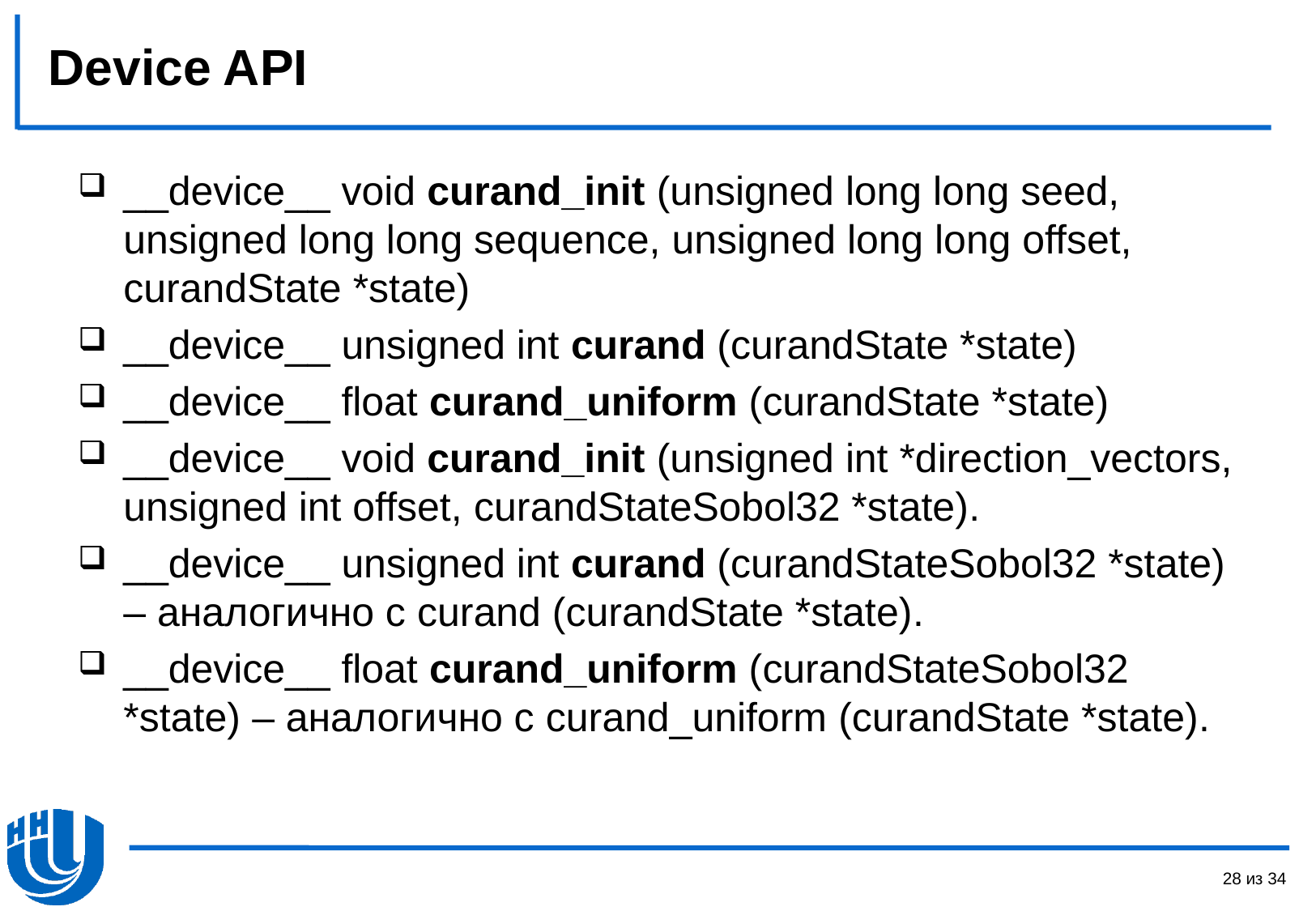

# Device API
__device__ void curand_init (unsigned long long seed, unsigned long long sequence, unsigned long long offset, curandState *state)
__device__ unsigned int curand (curandState *state)
__device__ float curand_uniform (curandState *state)
__device__ void curand_init (unsigned int *direction_vectors, unsigned int offset, curandStateSobol32 *state).
__device__ unsigned int curand (curandStateSobol32 *state) – аналогично с curand (curandState *state).
__device__ float curand_uniform (curandStateSobol32 *state) – аналогично с curand_uniform (curandState *state).
28